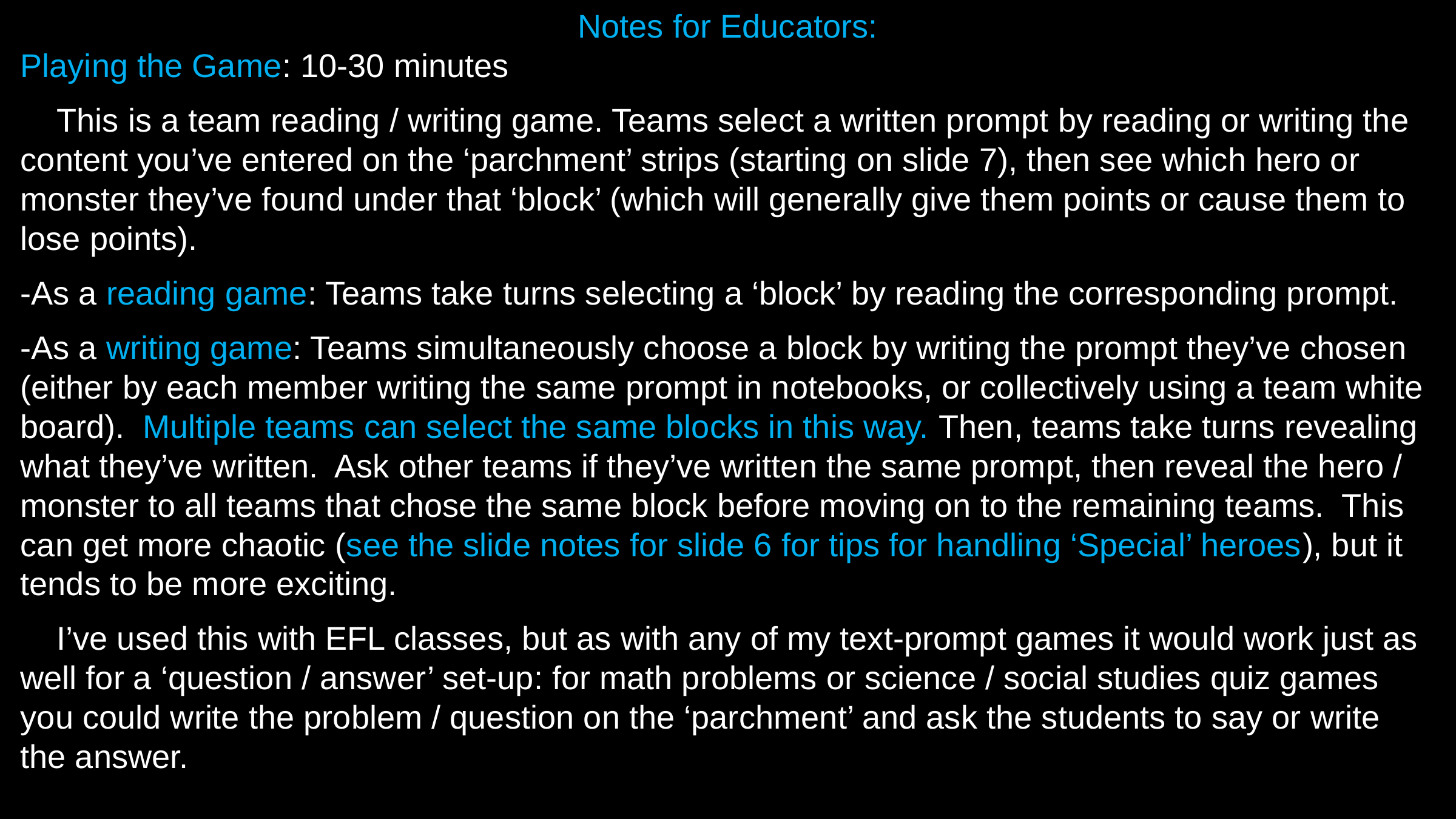

Notes for Educators:
Playing the Game: 10-30 minutes
    This is a team reading / writing game. Teams select a written prompt by reading or writing the content you’ve entered on the ‘parchment’ strips (starting on slide 7), then see which hero or monster they’ve found under that ‘block’ (which will generally give them points or cause them to lose points).
-As a reading game: Teams take turns selecting a ‘block’ by reading the corresponding prompt.
-As a writing game: Teams simultaneously choose a block by writing the prompt they’ve chosen (either by each member writing the same prompt in notebooks, or collectively using a team white board).  Multiple teams can select the same blocks in this way. Then, teams take turns revealing what they’ve written.  Ask other teams if they’ve written the same prompt, then reveal the hero / monster to all teams that chose the same block before moving on to the remaining teams.  This can get more chaotic (see the slide notes for slide 6 for tips for handling ‘Special’ heroes), but it tends to be more exciting.
    I’ve used this with EFL classes, but as with any of my text-prompt games it would work just as well for a ‘question / answer’ set-up: for math problems or science / social studies quiz games you could write the problem / question on the ‘parchment’ and ask the students to say or write the answer.